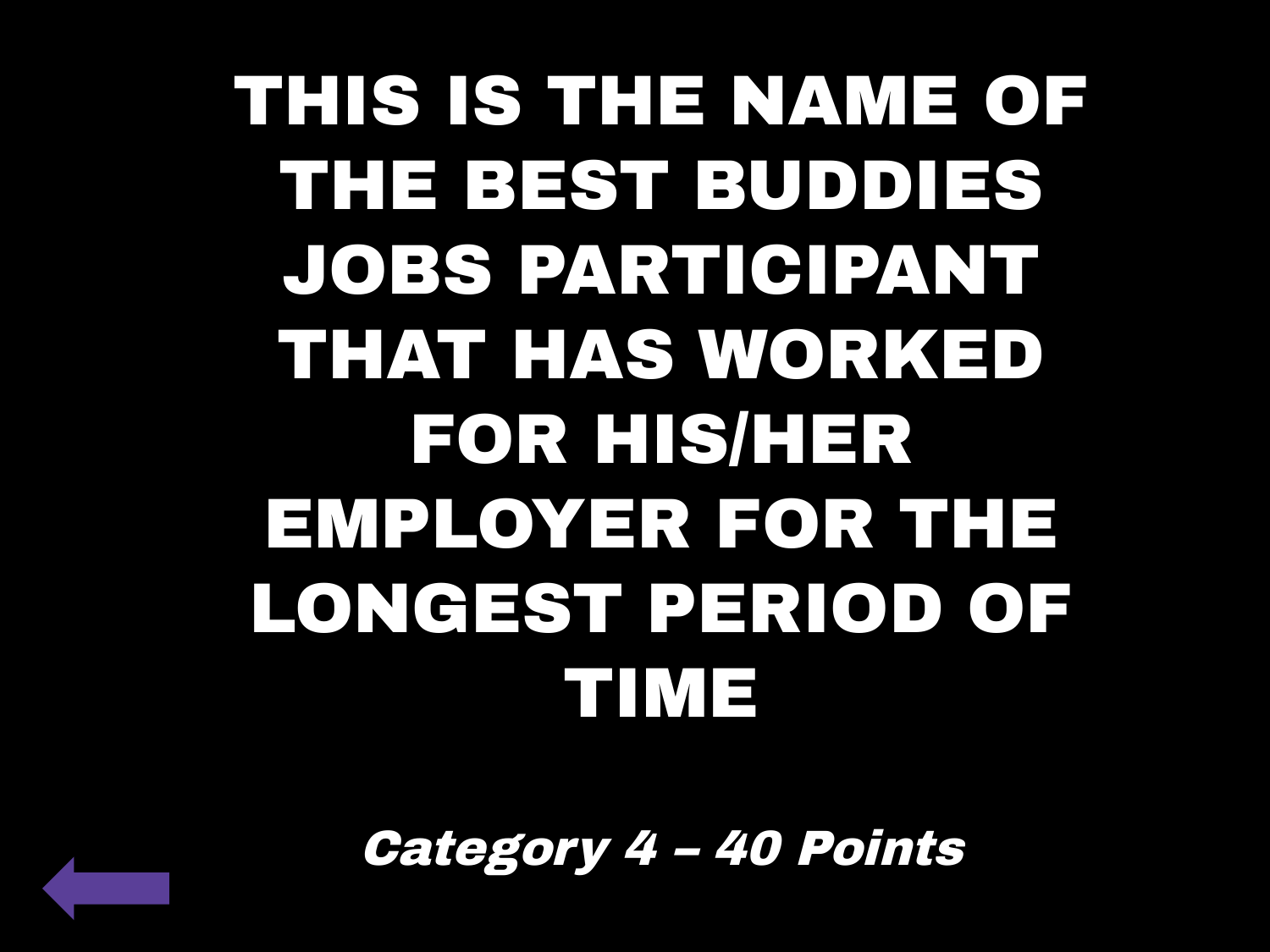

THIS IS THE NAME OF THE BEST BUDDIES JOBS PARTICIPANT THAT HAS WORKED FOR HIS/HER EMPLOYER FOR THE LONGEST PERIOD OF TIME

Category 4 – 40 Points